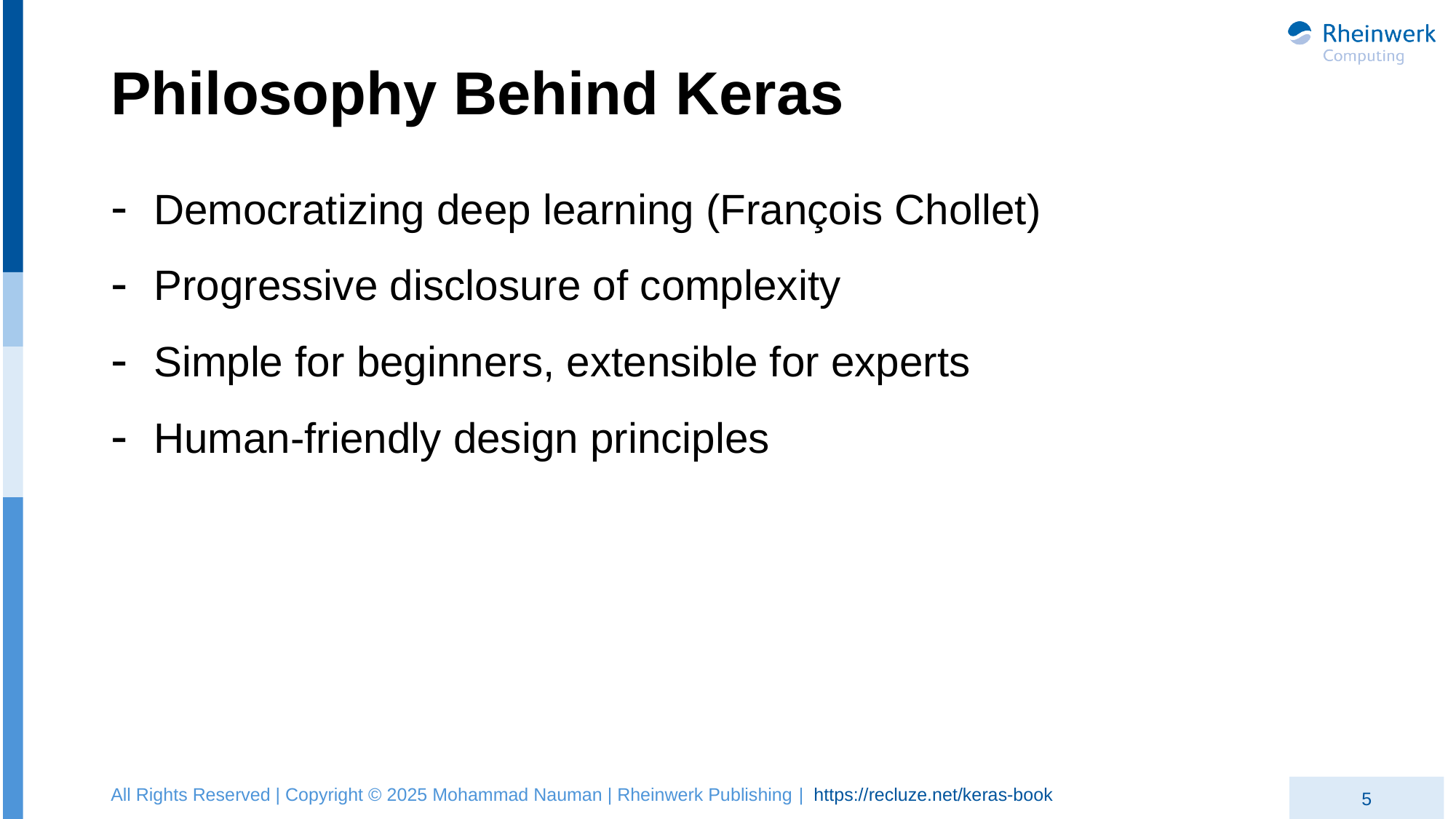

# Philosophy Behind Keras
Democratizing deep learning (François Chollet)
Progressive disclosure of complexity
Simple for beginners, extensible for experts
Human-friendly design principles